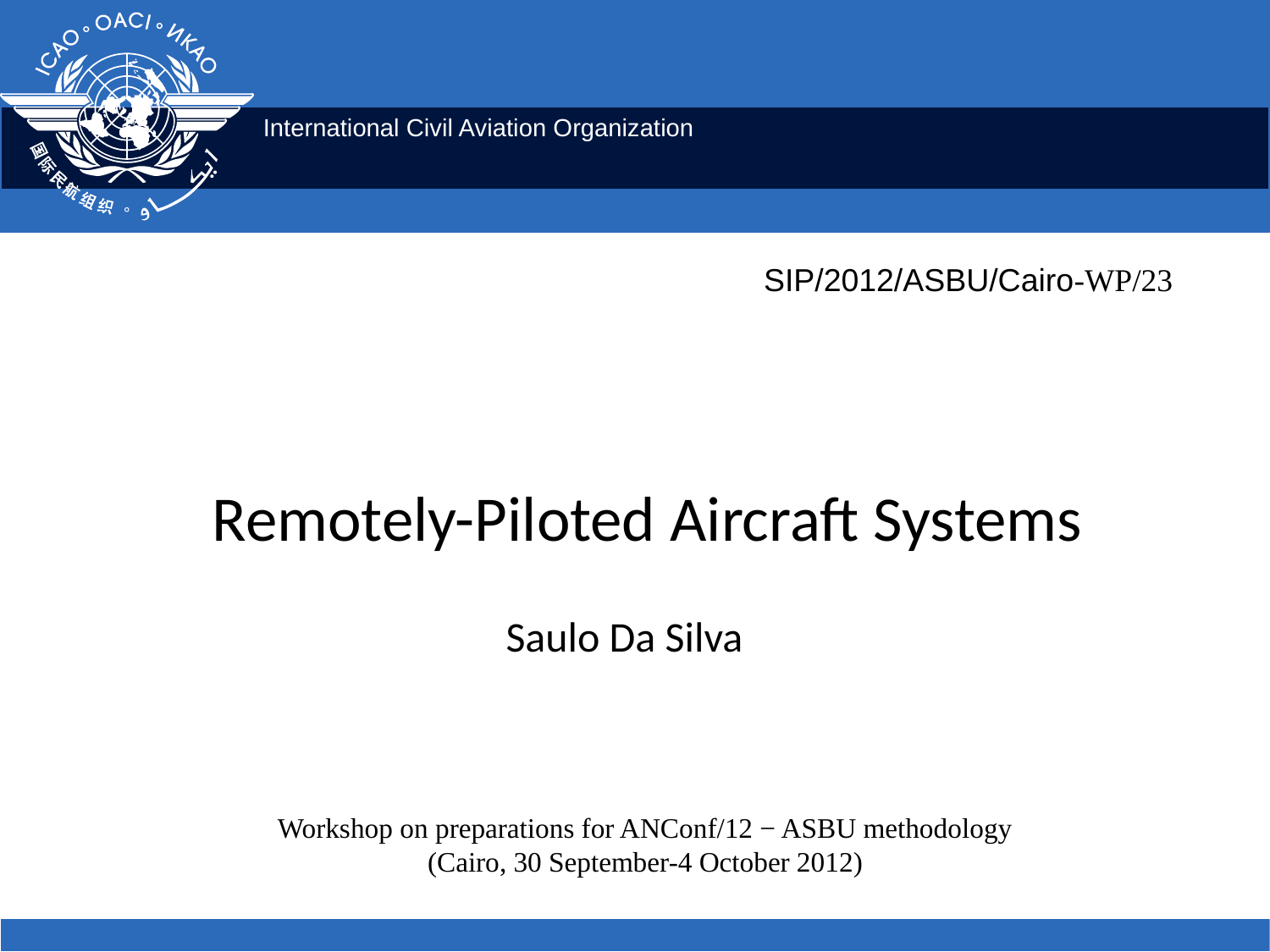

SIP/2012/ASBU/Cairo-WP/23
# Remotely-Piloted Aircraft Systems
Saulo Da Silva
Workshop on preparations for ANConf/12 − ASBU methodology
(Cairo, 30 September-4 October 2012)